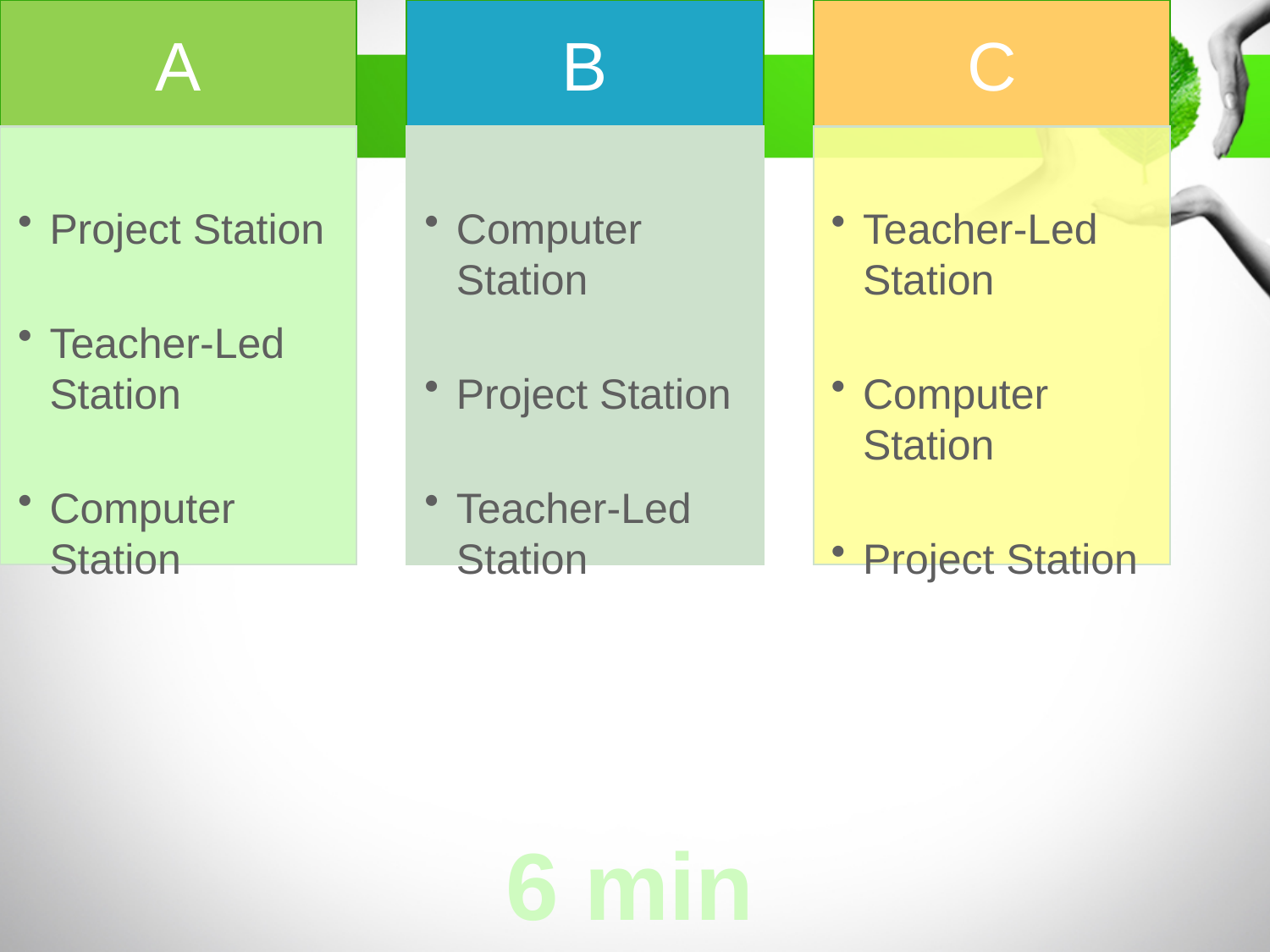

# Groups
A

Project Station

Teacher-Led Station

Computer Station
B

Computer Station

Project Station

Teacher-Led Station
C

Teacher-Led Station

Computer Station

Project Station
6 min